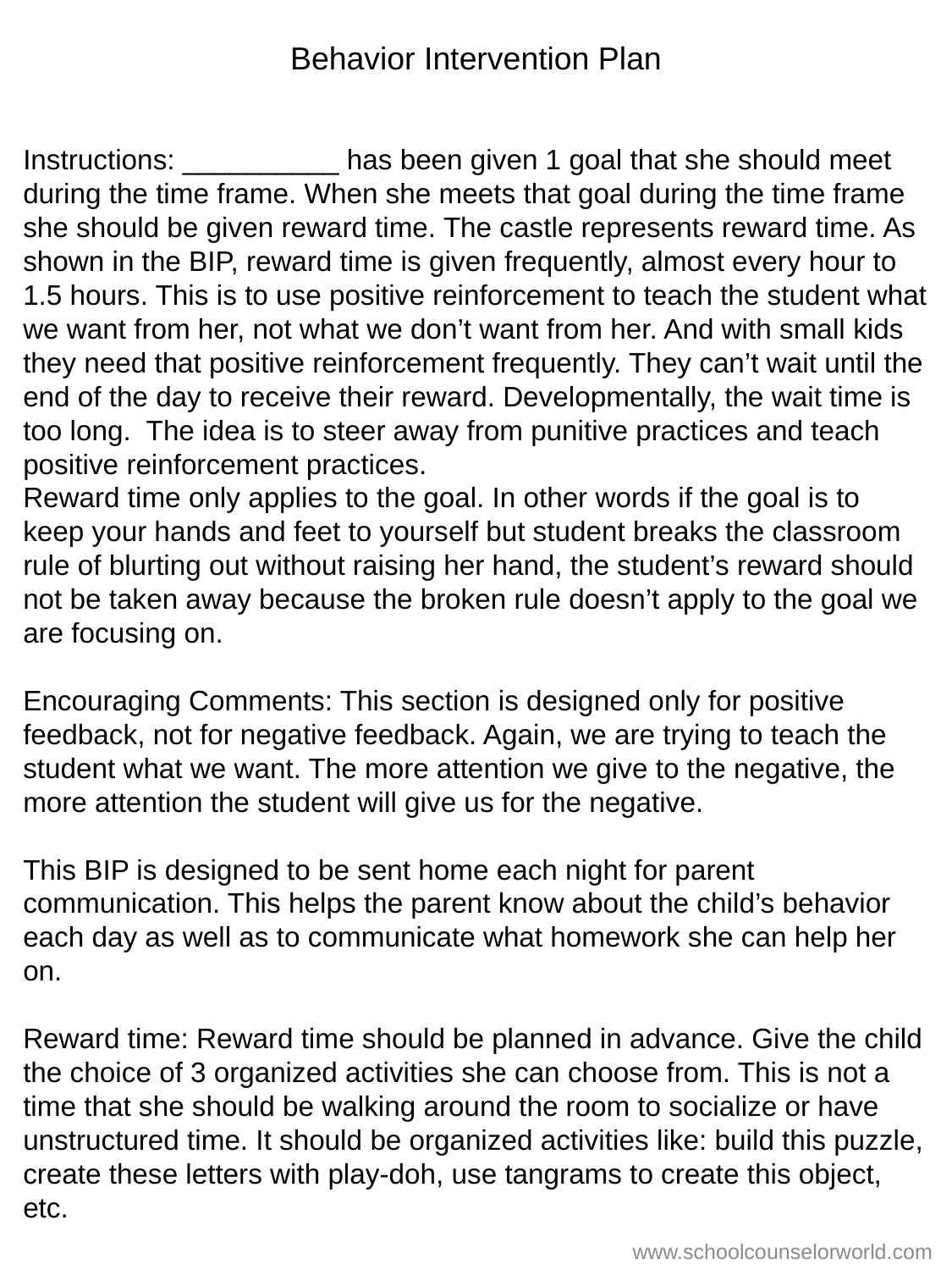

Behavior Intervention Plan
Instructions: __________ has been given 1 goal that she should meet during the time frame. When she meets that goal during the time frame she should be given reward time. The castle represents reward time. As shown in the BIP, reward time is given frequently, almost every hour to 1.5 hours. This is to use positive reinforcement to teach the student what we want from her, not what we don’t want from her. And with small kids they need that positive reinforcement frequently. They can’t wait until the end of the day to receive their reward. Developmentally, the wait time is too long.  The idea is to steer away from punitive practices and teach positive reinforcement practices.
Reward time only applies to the goal. In other words if the goal is to keep your hands and feet to yourself but student breaks the classroom rule of blurting out without raising her hand, the student’s reward should not be taken away because the broken rule doesn’t apply to the goal we are focusing on.

Encouraging Comments: This section is designed only for positive feedback, not for negative feedback. Again, we are trying to teach the student what we want. The more attention we give to the negative, the more attention the student will give us for the negative.

This BIP is designed to be sent home each night for parent communication. This helps the parent know about the child’s behavior each day as well as to communicate what homework she can help her on.

Reward time: Reward time should be planned in advance. Give the child the choice of 3 organized activities she can choose from. This is not a time that she should be walking around the room to socialize or have unstructured time. It should be organized activities like: build this puzzle, create these letters with play-doh, use tangrams to create this object, etc.

www.schoolcounselorworld.com